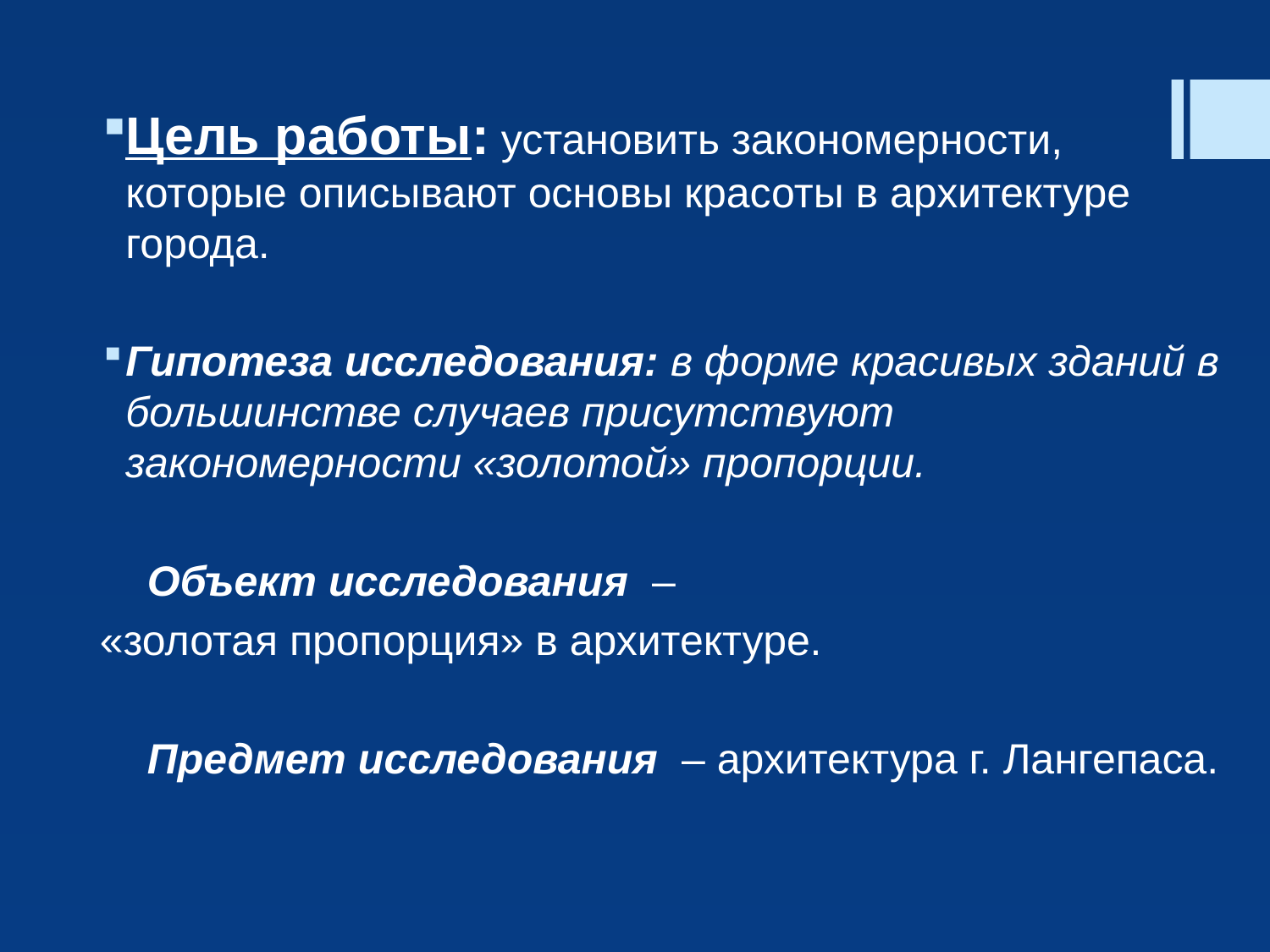

Цель работы: установить закономерности, которые описывают основы красоты в архитектуре города.

Гипотеза исследования: в форме красивых зданий в большинстве случаев присутствуют закономерности «золотой» пропорции.

    Объект исследования  –
«золотая пропорция» в архитектуре.

    Предмет исследования  – архитектура г. Лангепаса.